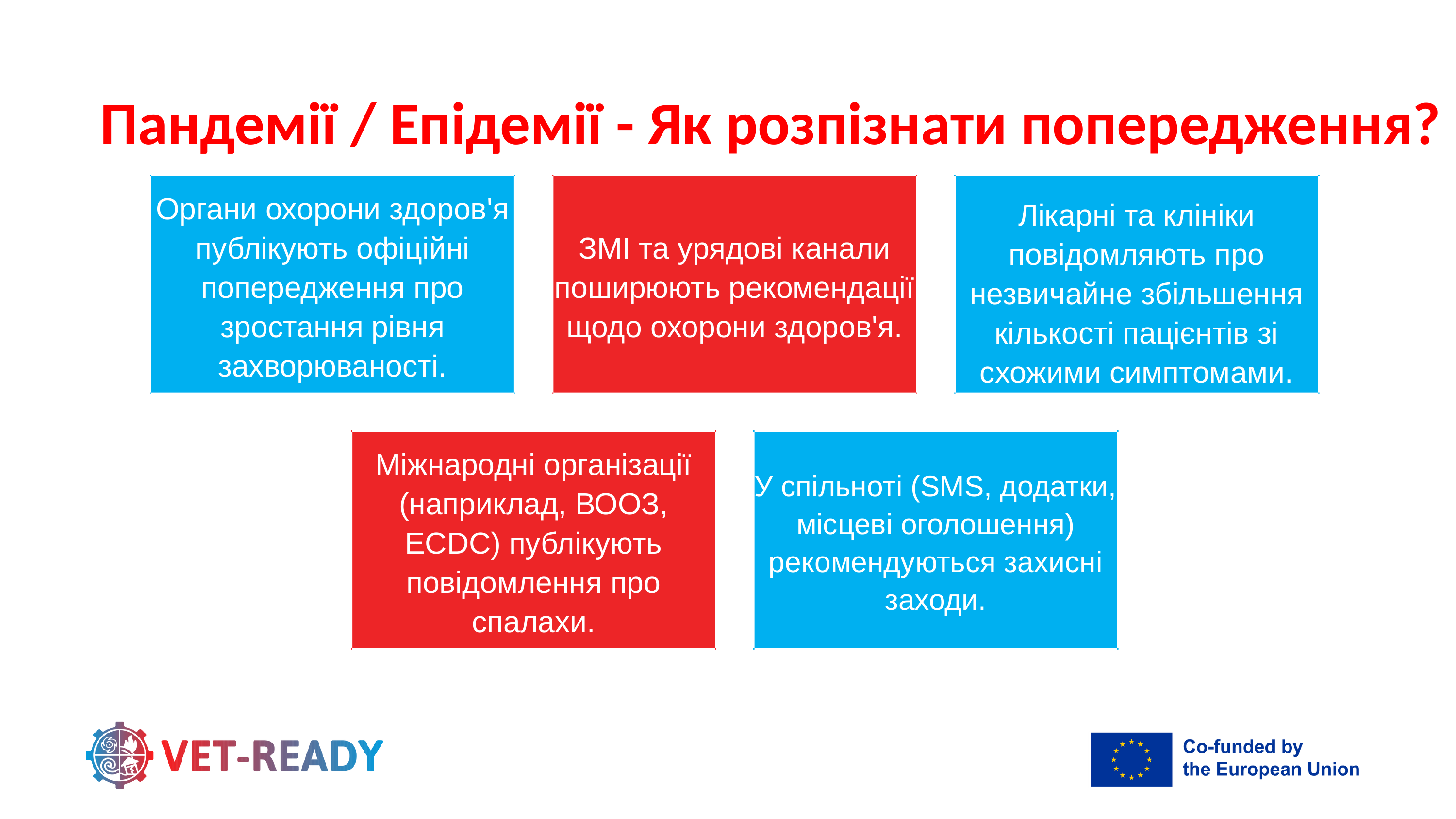

Пандемії / Епідемії - Як розпізнати попередження?

Органи охорони здоров'я публікують офіційні попередження про зростання рівня захворюваності.

ЗМІ та урядові канали поширюють рекомендації щодо охорони здоров'я.

Лікарні та клініки повідомляють про незвичайне збільшення кількості пацієнтів зі схожими симптомами.

Міжнародні організації (наприклад, ВООЗ, ECDC) публікують повідомлення про спалахи.

У спільноті (SMS, додатки, місцеві оголошення) рекомендуються захисні заходи.